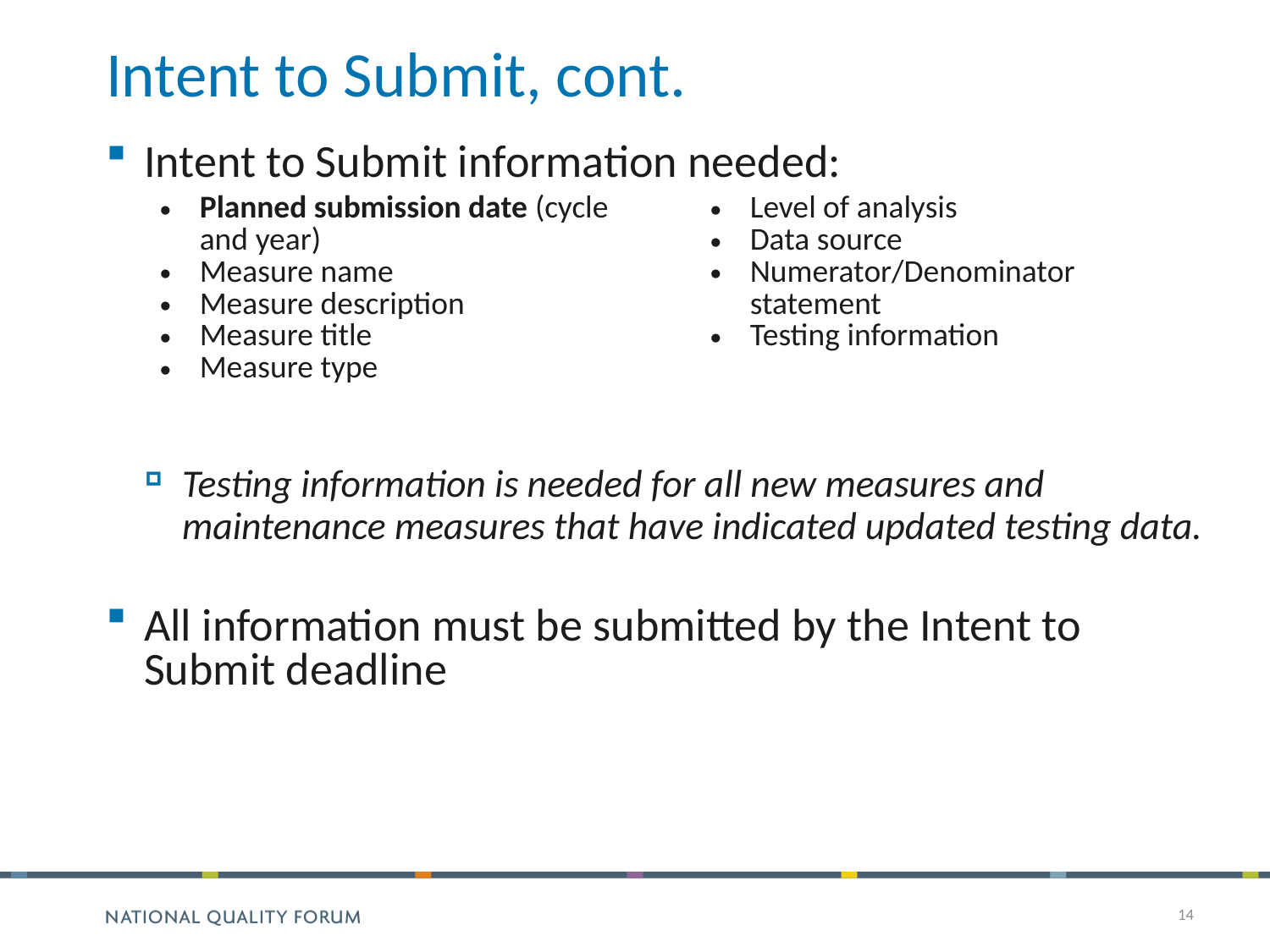

# Intent to Submit, cont.
Intent to Submit information needed:

Testing information is needed for all new measures and maintenance measures that have indicated updated testing data.

All information must be submitted by the Intent to Submit deadline

| Planned submission date (cycle and year) Measure name Measure description Measure title Measure type | Level of analysis Data source Numerator/Denominator statement Testing information |
| --- | --- |
14